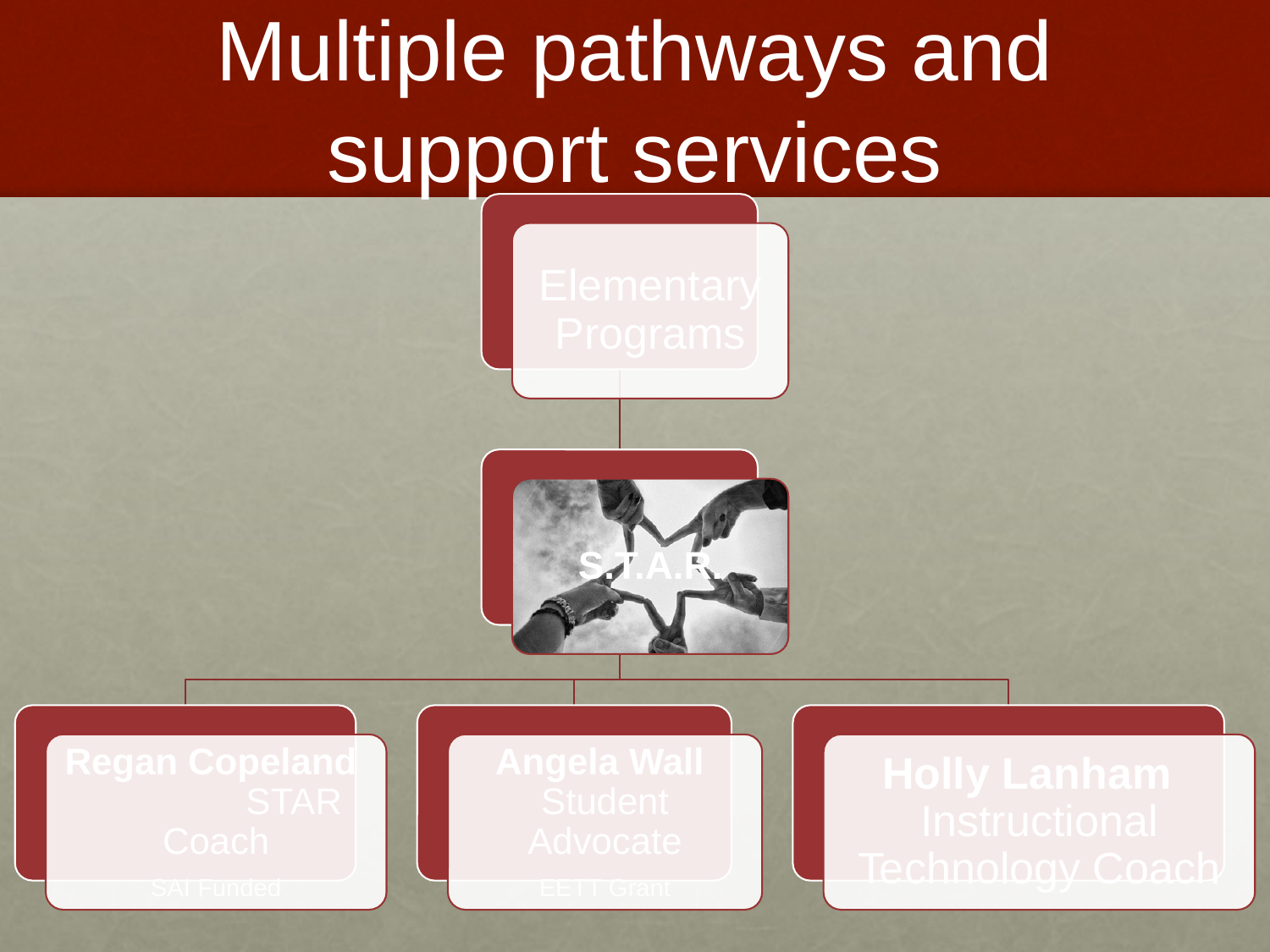

# Multiple pathways and support services
Elementary Programs
S.T.A.R.
Regan Copeland                 STAR Coach
SAI Funded
Angela Wall  Student Advocate
EETT Grant
Holly Lanham   Instructional Technology Coach